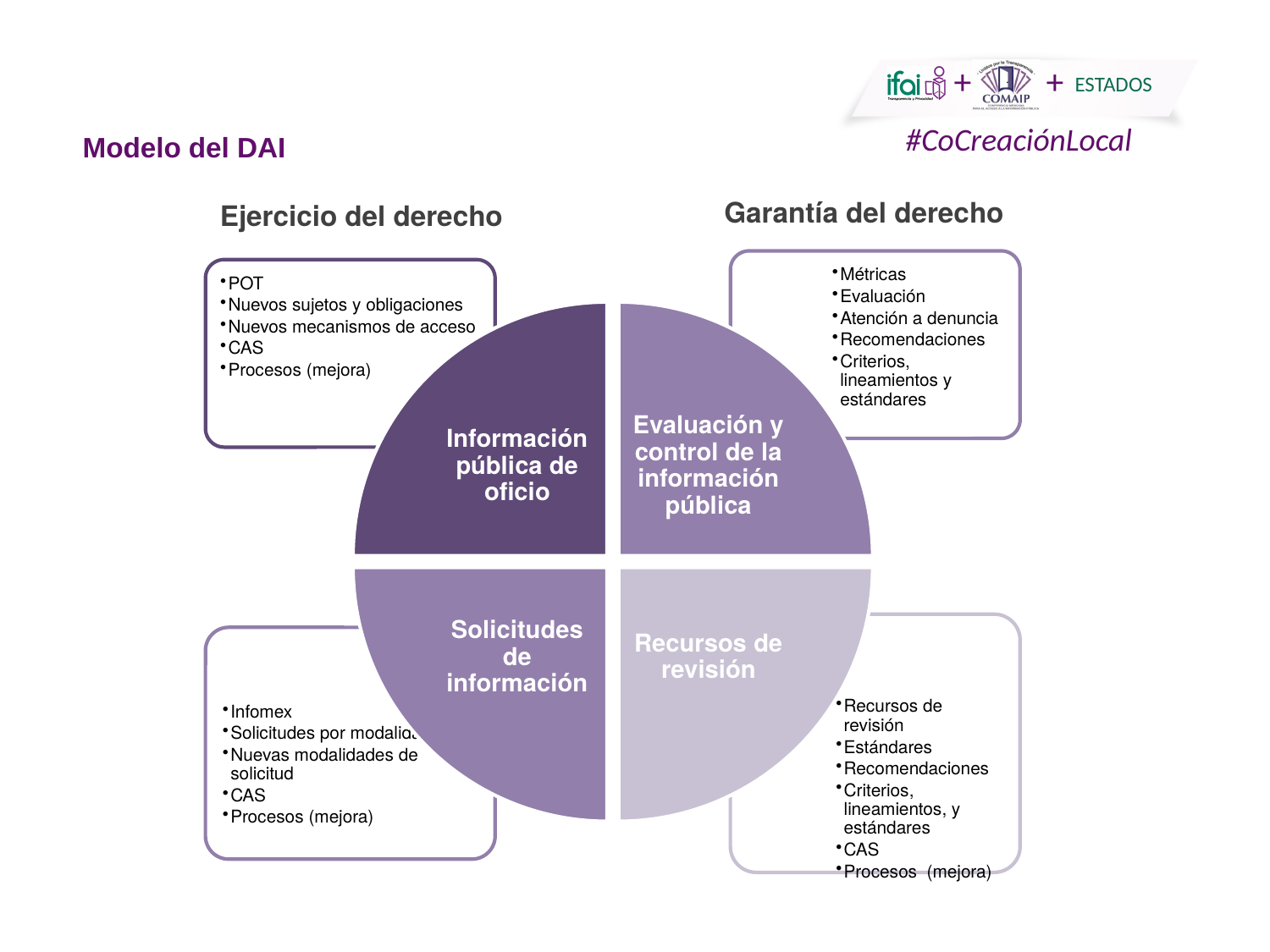

Modelo del DAI
Garantía del derecho
Ejercicio del derecho
Recursos de revisión
Estándares
Recomendaciones
Criterios, lineamientos, y estándares
CAS
Procesos  (mejora)
Infomex
Solicitudes por modalidad
Nuevas modalidades de solicitud
CAS
Procesos (mejora)
Métricas
Evaluación
Atención a denuncia
Recomendaciones
Criterios, lineamientos y estándares

POT
Nuevos sujetos y obligaciones
Nuevos mecanismos de acceso
CAS
Procesos (mejora)
Información pública de oficio
Evaluación y control de la información pública
Recursos de revisión
Solicitudes de información